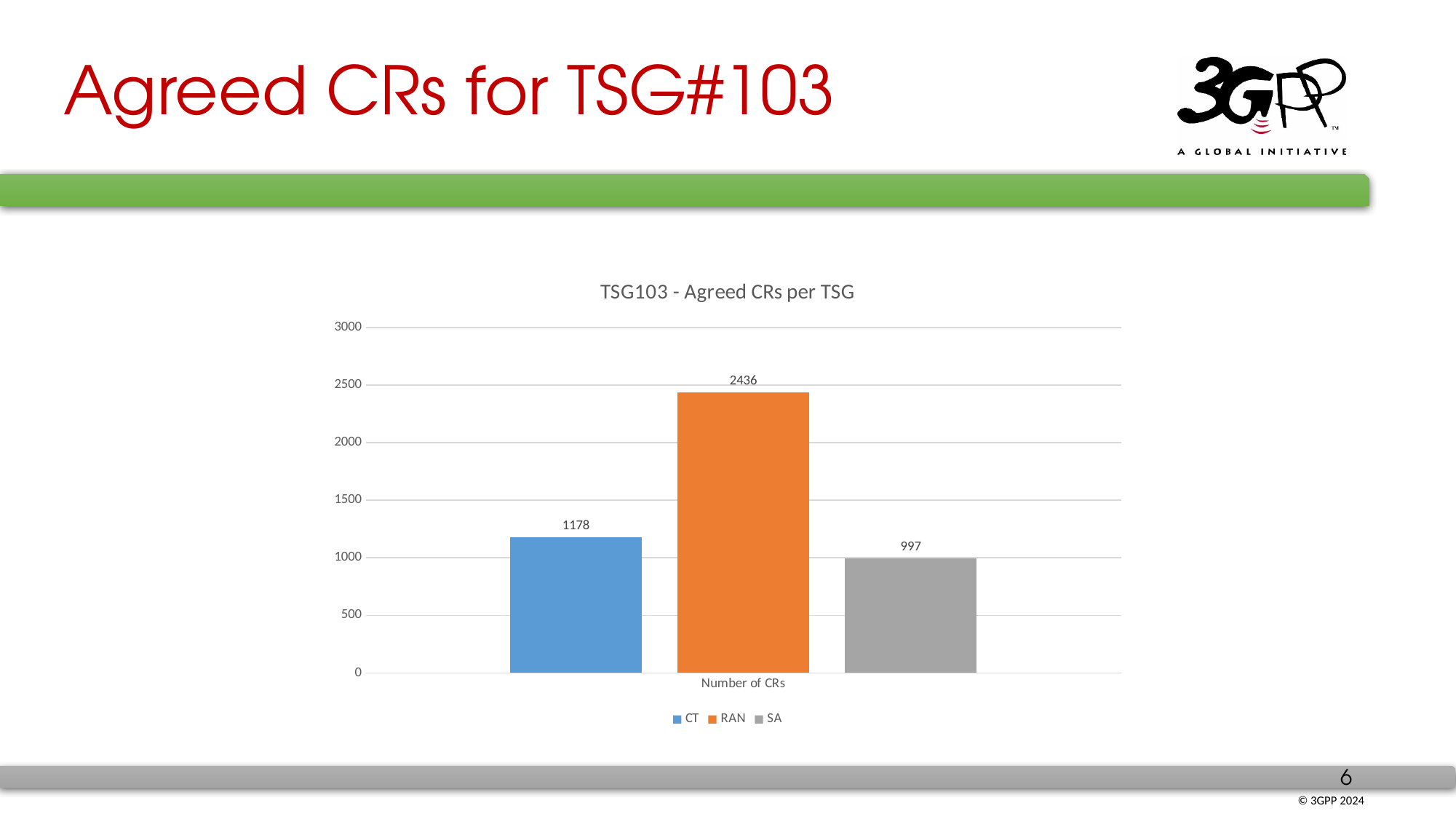

# Agreed CRs for TSG#103

### Chart: TSG103 - Agreed CRs per TSG

| Category | CT | RAN | SA |
|---|---|---|---|
| Number of CRs | 1178.0 | 2436.0 | 997.0 |